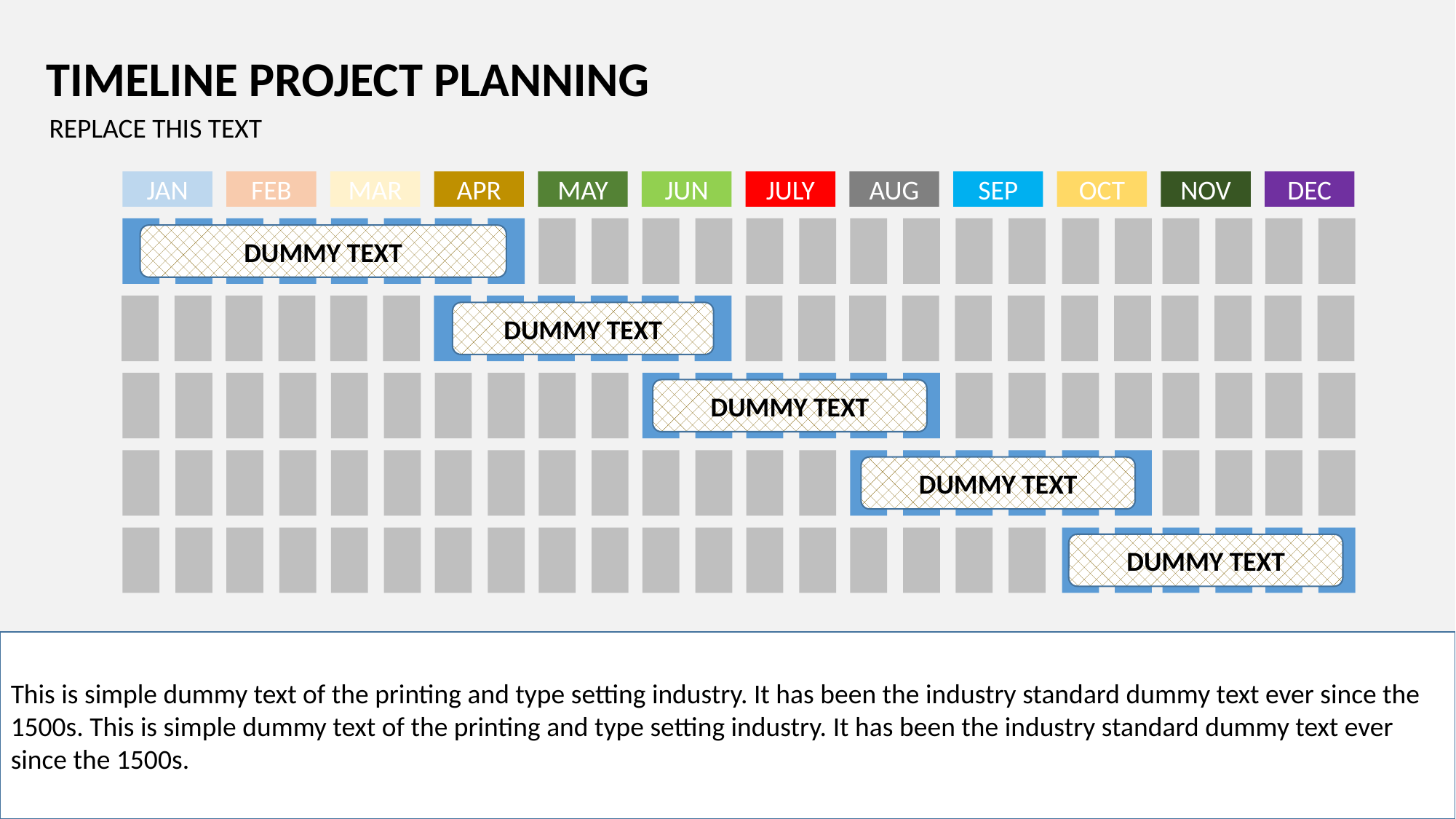

TIMELINE PROJECT PLANNING
REPLACE THIS TEXT
FEB
MAR
APR
MAY
JUN
JULY
AUG
SEP
OCT
NOV
DEC
JAN

DUMMY TEXT

DUMMY TEXT

DUMMY TEXT

DUMMY TEXT

DUMMY TEXT
This is simple dummy text of the printing and type setting industry. It has been the industry standard dummy text ever since the 1500s. This is simple dummy text of the printing and type setting industry. It has been the industry standard dummy text ever since the 1500s.